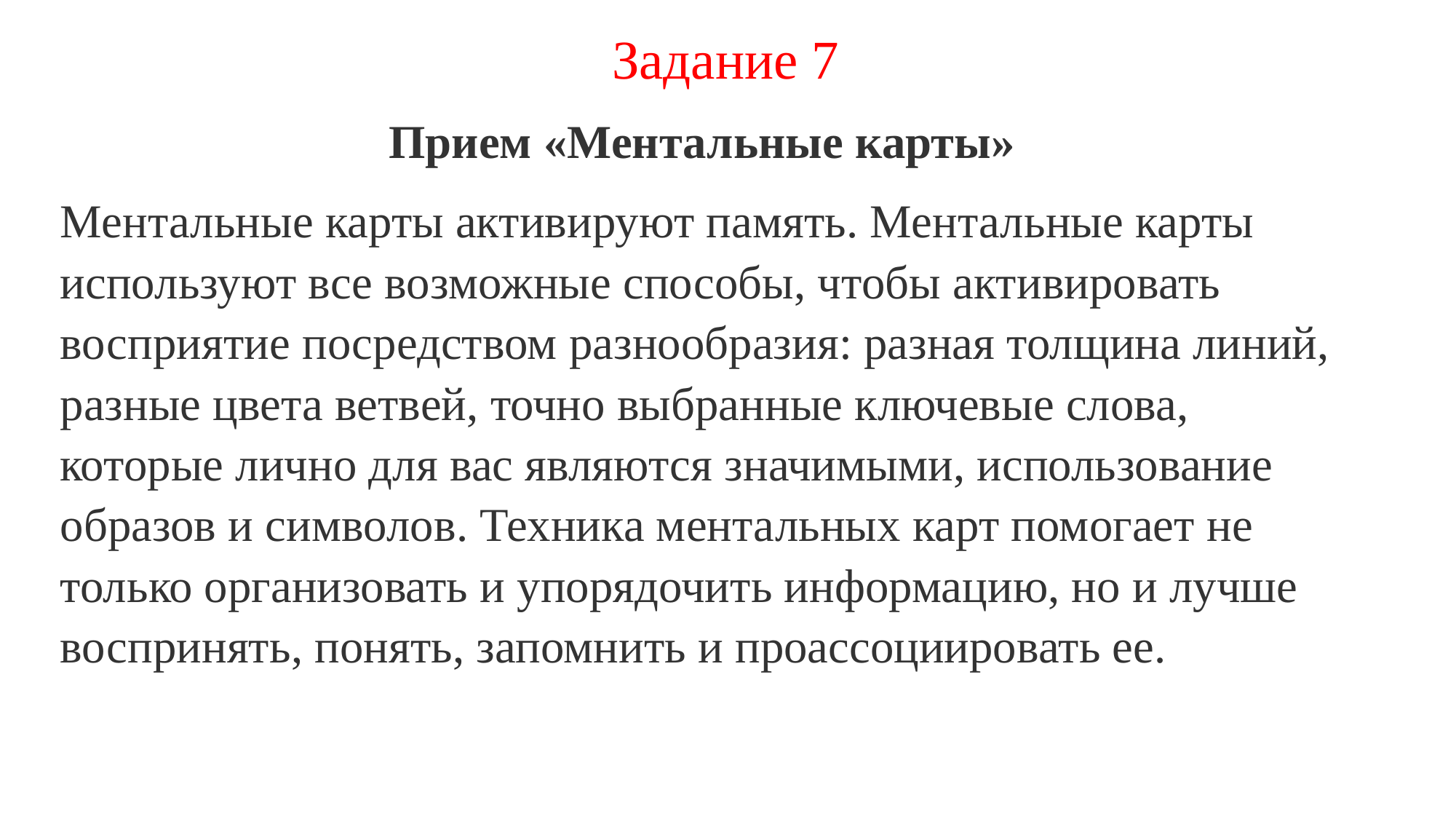

# Задание 7
Прием «Ментальные карты»
Ментальные карты активируют память. Ментальные карты используют все возможные способы, чтобы активировать восприятие посредством разнообразия: разная толщина линий, разные цвета ветвей, точно выбранные ключевые слова, которые лично для вас являются значимыми, использование образов и символов. Техника ментальных карт помогает не только организовать и упорядочить информацию, но и лучше воспринять, понять, запомнить и проассоциировать ее.